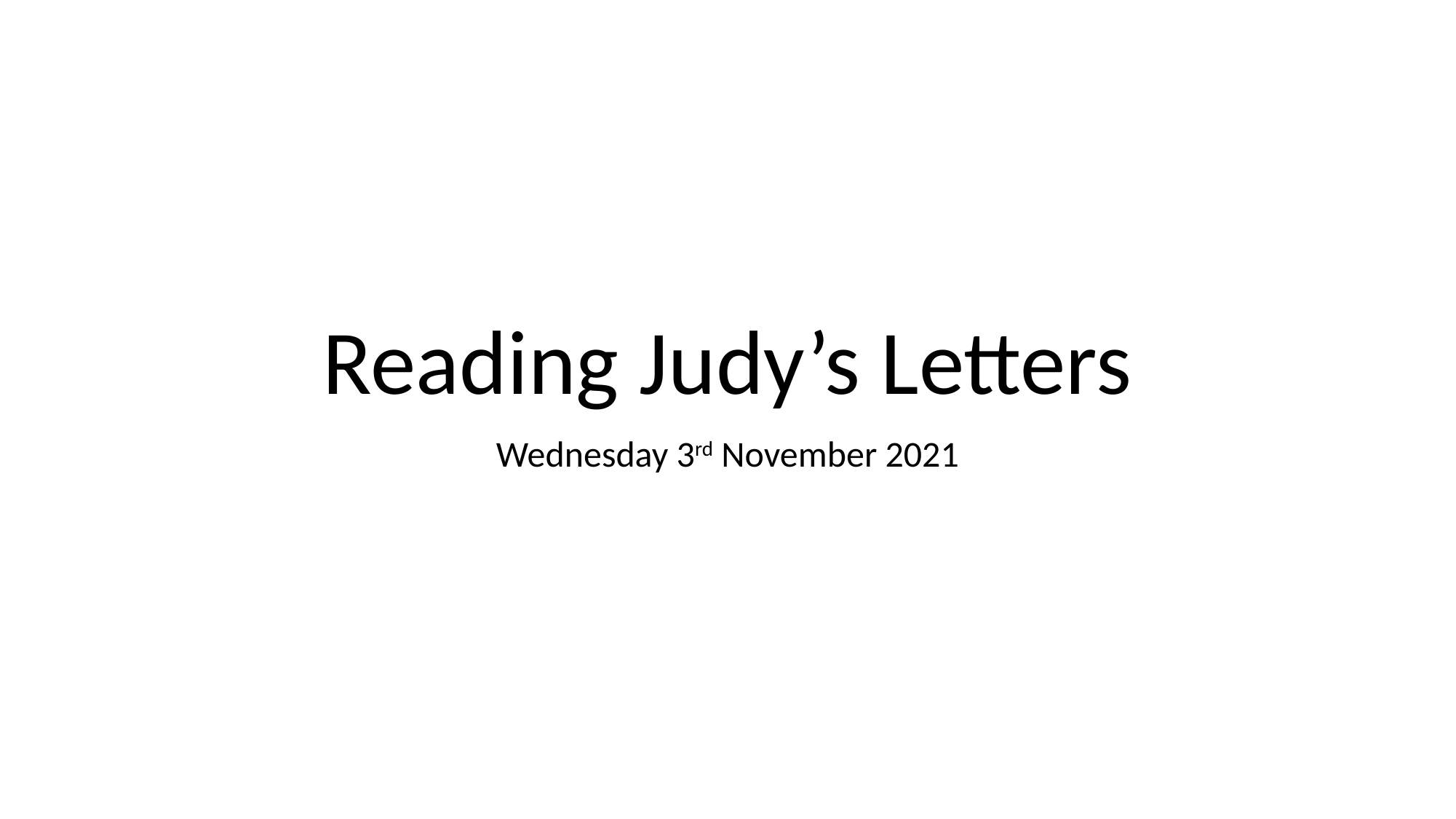

# Reading Judy’s Letters
Wednesday 3rd November 2021